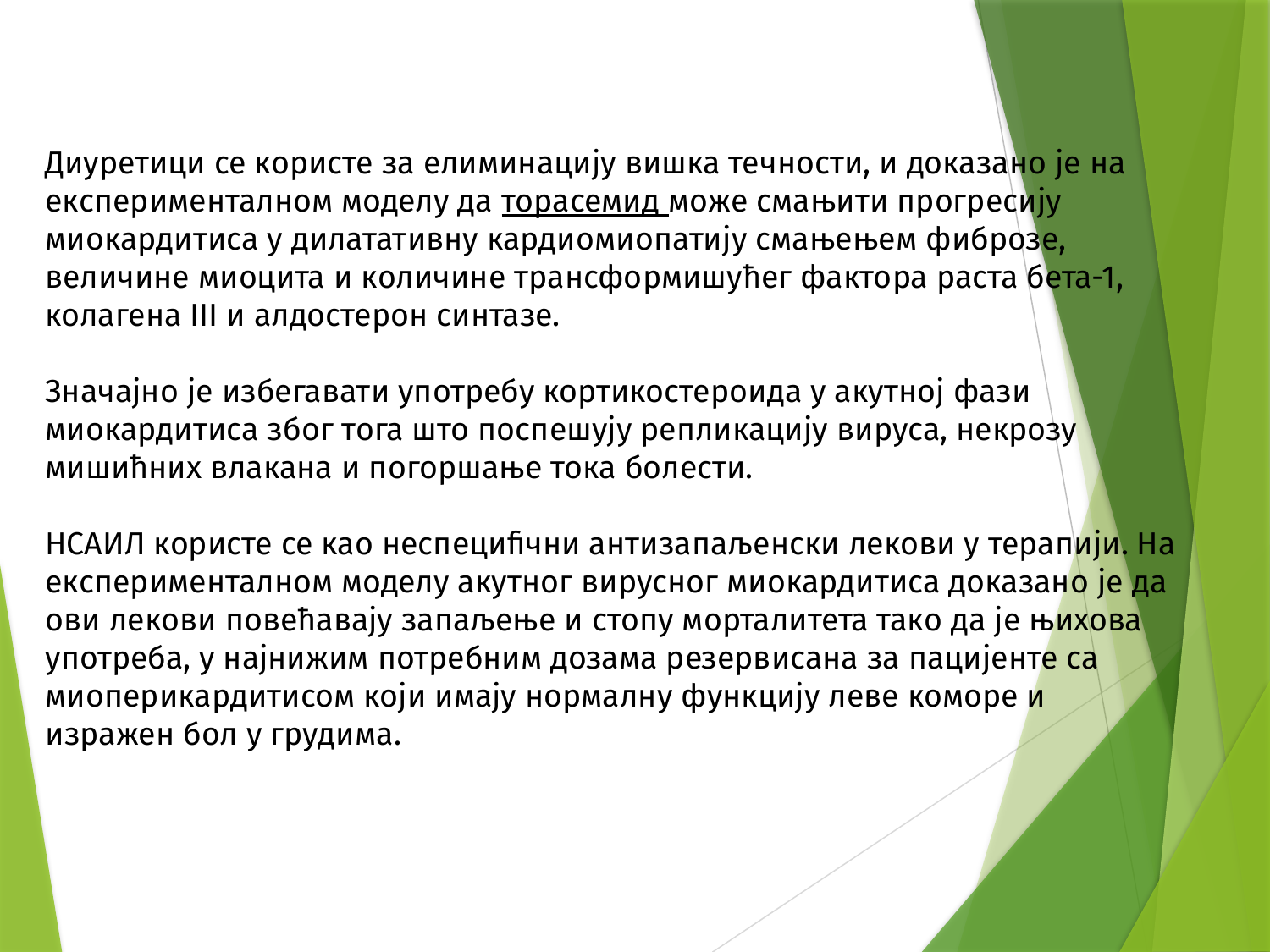

Диуретици се користе за елиминацију вишка течности, и доказано је на експерименталном моделу да торасемид може смањити прогресију миокардитиса у дилатативну кардиомиопатију смањењем фиброзе, величине миоцита и количине трансформишућег фактора раста бета-1, колагена III и алдостерон синтазе.

Значајно је избегавати употребу кортикостероида у акутној фази миокардитиса због тога што поспешују репликацију вируса, некрозу мишићних влакана и погоршање тока болести.

НСАИЛ користе се као неспециfiчни антизапаљенски лекови у терапији. На експерименталном моделу акутног вирусног миокардитиса доказано је да ови лекови повећавају запаљење и стопу морталитета тако да је њихова употреба, у најнижим потребним дозама резервисана за пацијенте са миоперикардитисом који имају нормалну функцију леве коморе и
изражен бол у грудима.